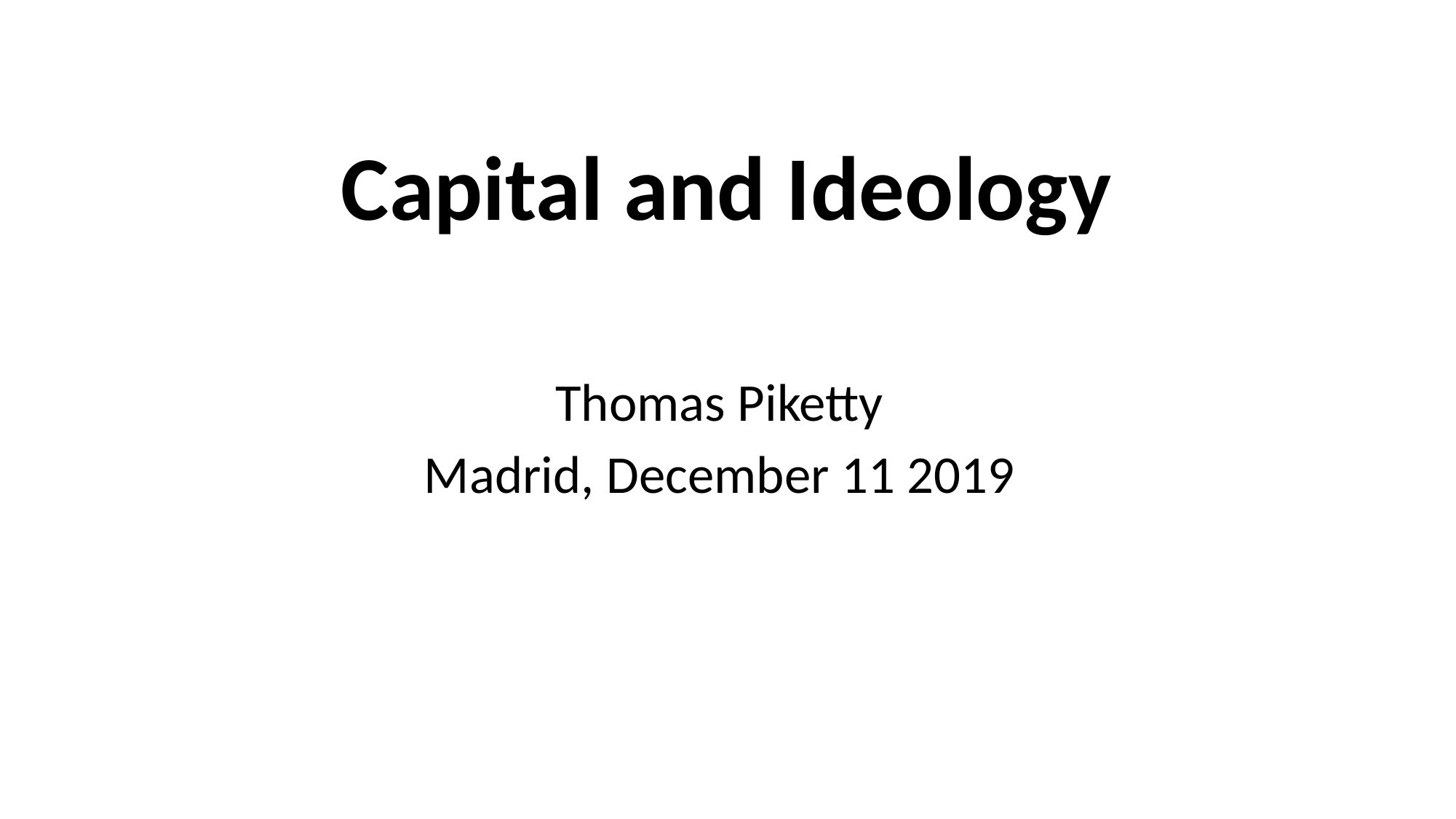

# Capital and Ideology
Thomas Piketty
Madrid, December 11 2019